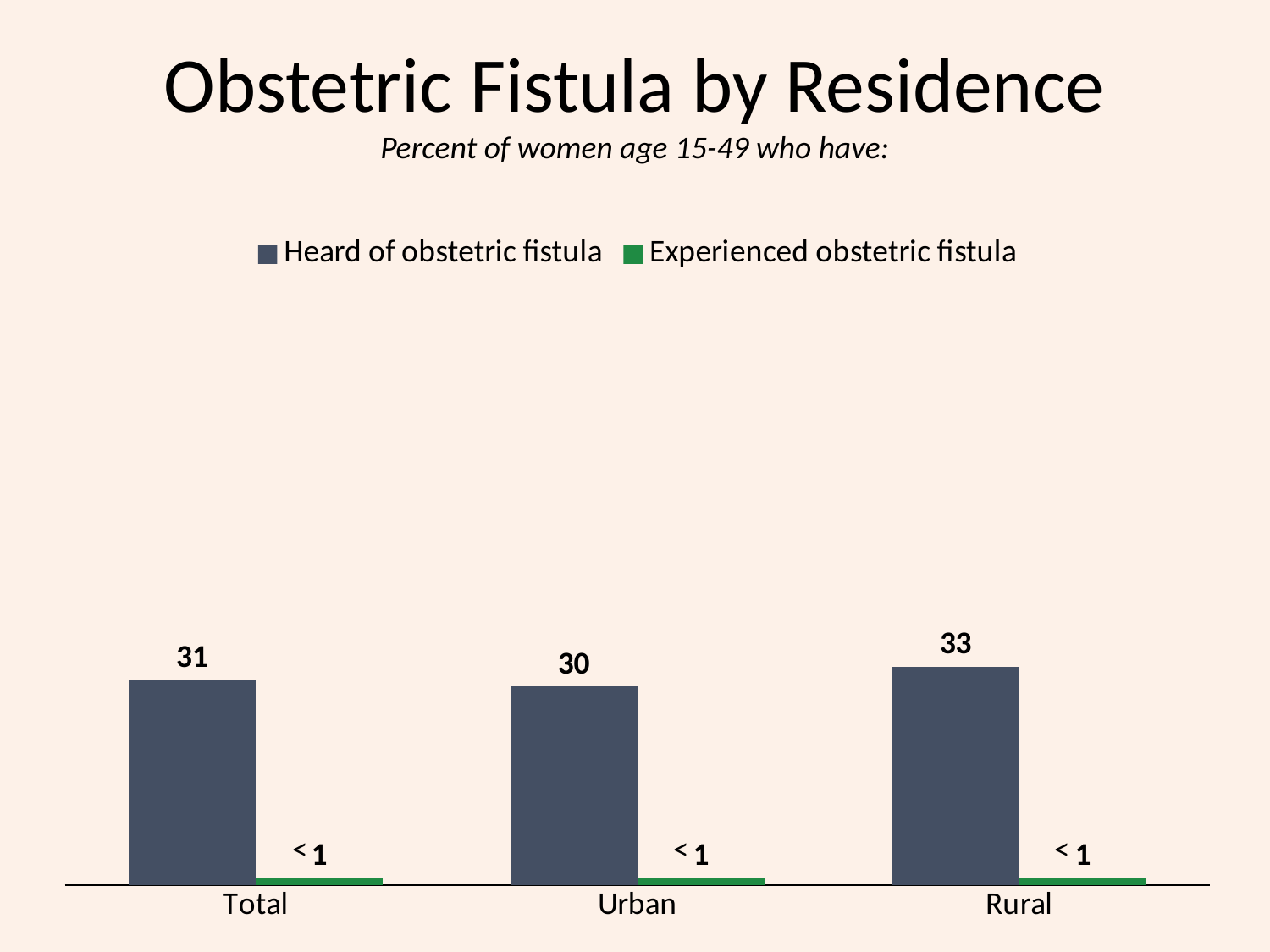

# Obstetric Fistula by Residence
Percent of women age 15-49 who have:

### Chart

| Category | Heard of obstetric fistula | Experienced obstetric fistula |
|---|---|---|
| Total | 31.0 | 1.0 |
| Urban | 30.0 | 1.0 |
| Rural | 33.0 | 1.0 |
<
<
<